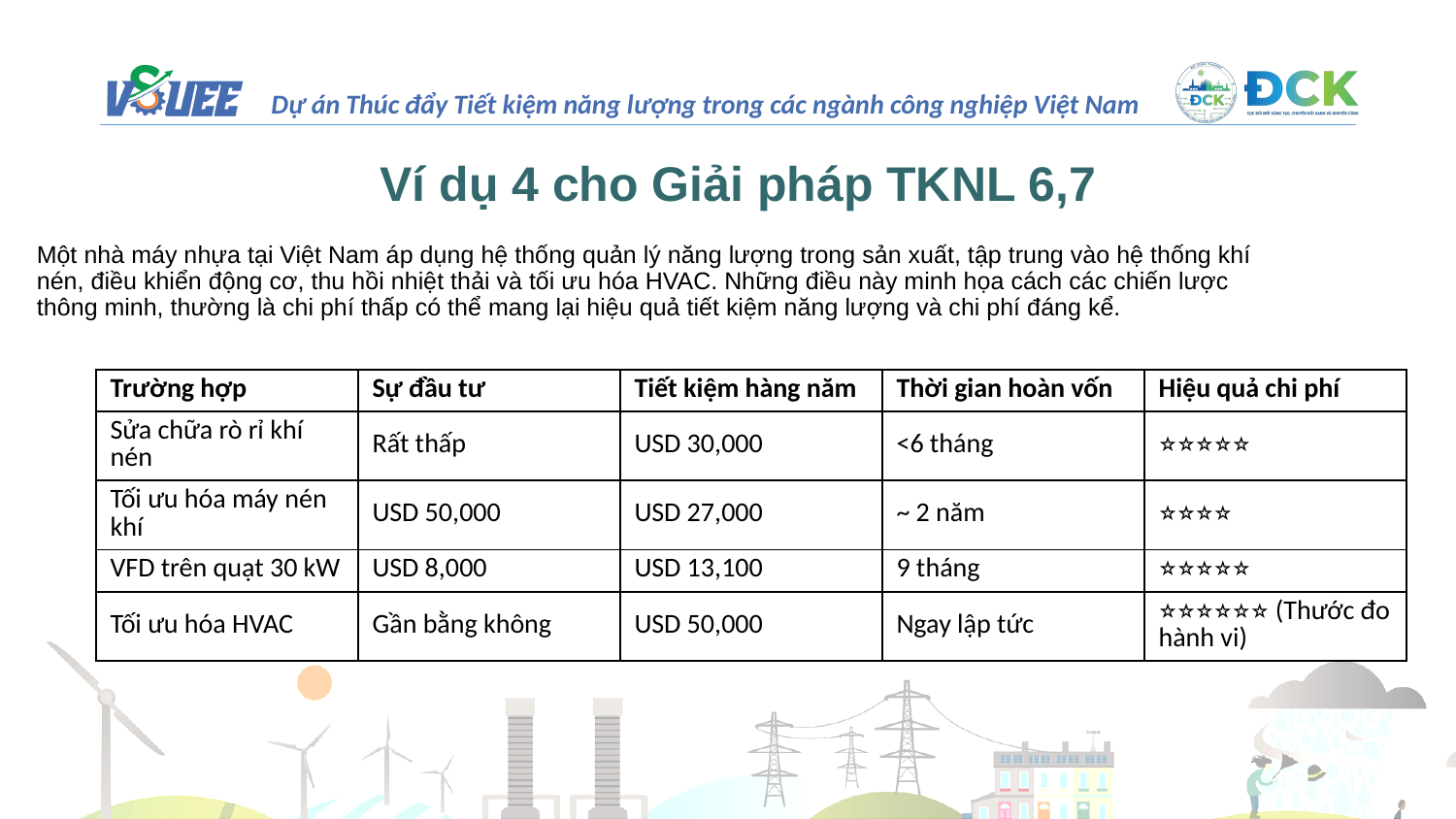

# Ví dụ 4 cho Giải pháp TKNL 6,7
Một nhà máy nhựa tại Việt Nam áp dụng hệ thống quản lý năng lượng trong sản xuất, tập trung vào hệ thống khí nén, điều khiển động cơ, thu hồi nhiệt thải và tối ưu hóa HVAC. Những điều này minh họa cách các chiến lược thông minh, thường là chi phí thấp có thể mang lại hiệu quả tiết kiệm năng lượng và chi phí đáng kể.
| Trường hợp | Sự đầu tư | Tiết kiệm hàng năm | Thời gian hoàn vốn | Hiệu quả chi phí |
| --- | --- | --- | --- | --- |
| Sửa chữa rò rỉ khí nén | Rất thấp | USD 30,000 | <6 tháng | ⭐⭐⭐⭐⭐ |
| Tối ưu hóa máy nén khí | USD 50,000 | USD 27,000 | ~ 2 năm | ⭐⭐⭐⭐ |
| VFD trên quạt 30 kW | USD 8,000 | USD 13,100 | 9 tháng | ⭐⭐⭐⭐⭐ |
| Tối ưu hóa HVAC | Gần bằng không | USD 50,000 | Ngay lập tức | ⭐⭐⭐⭐⭐⭐ (Thước đo hành vi) |